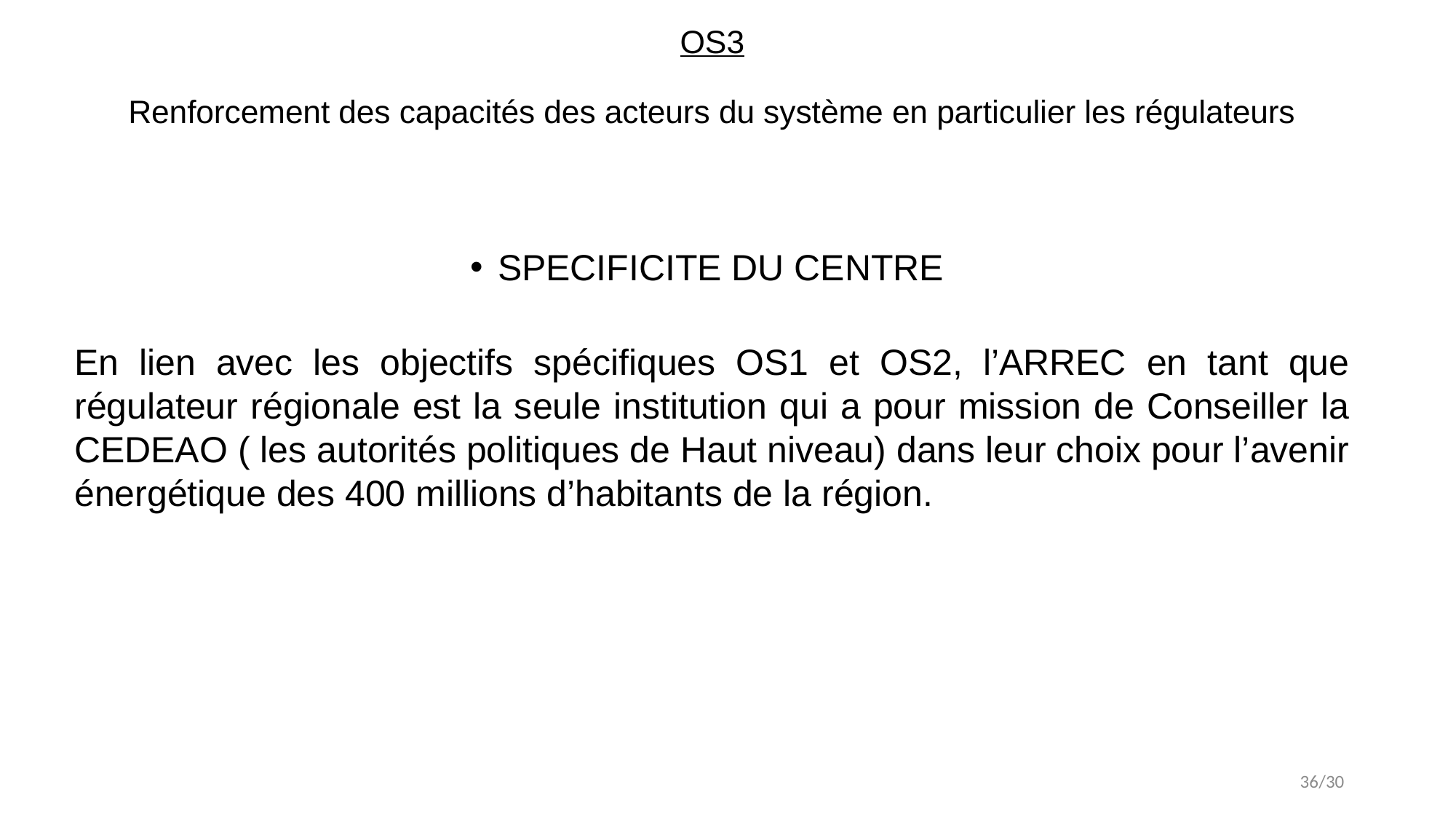

# OS3 Renforcement des capacités des acteurs du système en particulier les régulateurs
SPECIFICITE DU CENTRE
En lien avec les objectifs spécifiques OS1 et OS2, l’ARREC en tant que régulateur régionale est la seule institution qui a pour mission de Conseiller la CEDEAO ( les autorités politiques de Haut niveau) dans leur choix pour l’avenir énergétique des 400 millions d’habitants de la région.
36/30